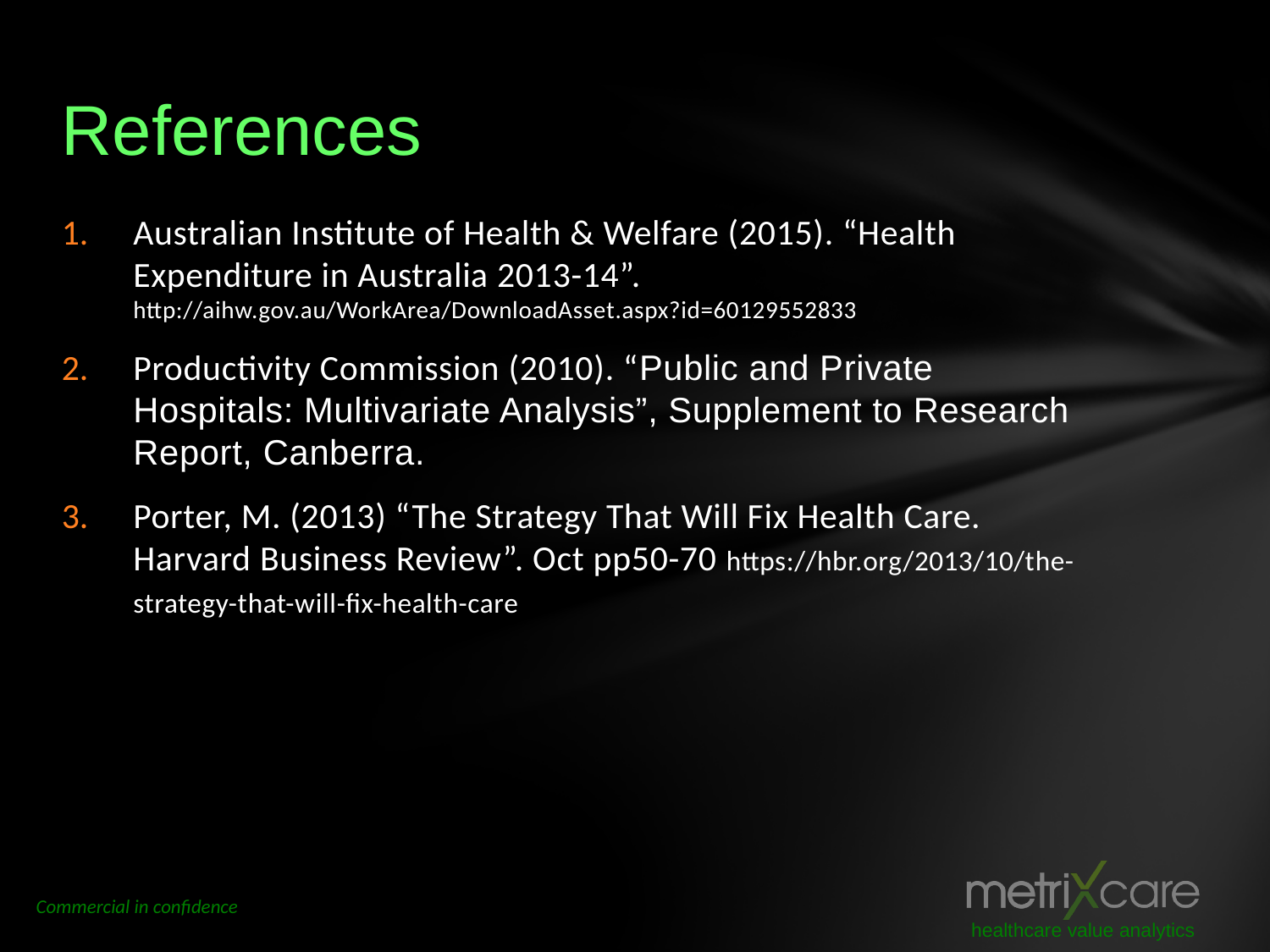

# References
Australian Institute of Health & Welfare (2015). “Health Expenditure in Australia 2013-14”. http://aihw.gov.au/WorkArea/DownloadAsset.aspx?id=60129552833
Productivity Commission (2010). “Public and Private Hospitals: Multivariate Analysis”, Supplement to Research Report, Canberra.
Porter, M. (2013) “The Strategy That Will Fix Health Care. Harvard Business Review”. Oct pp50-70 https://hbr.org/2013/10/the-strategy-that-will-fix-health-care